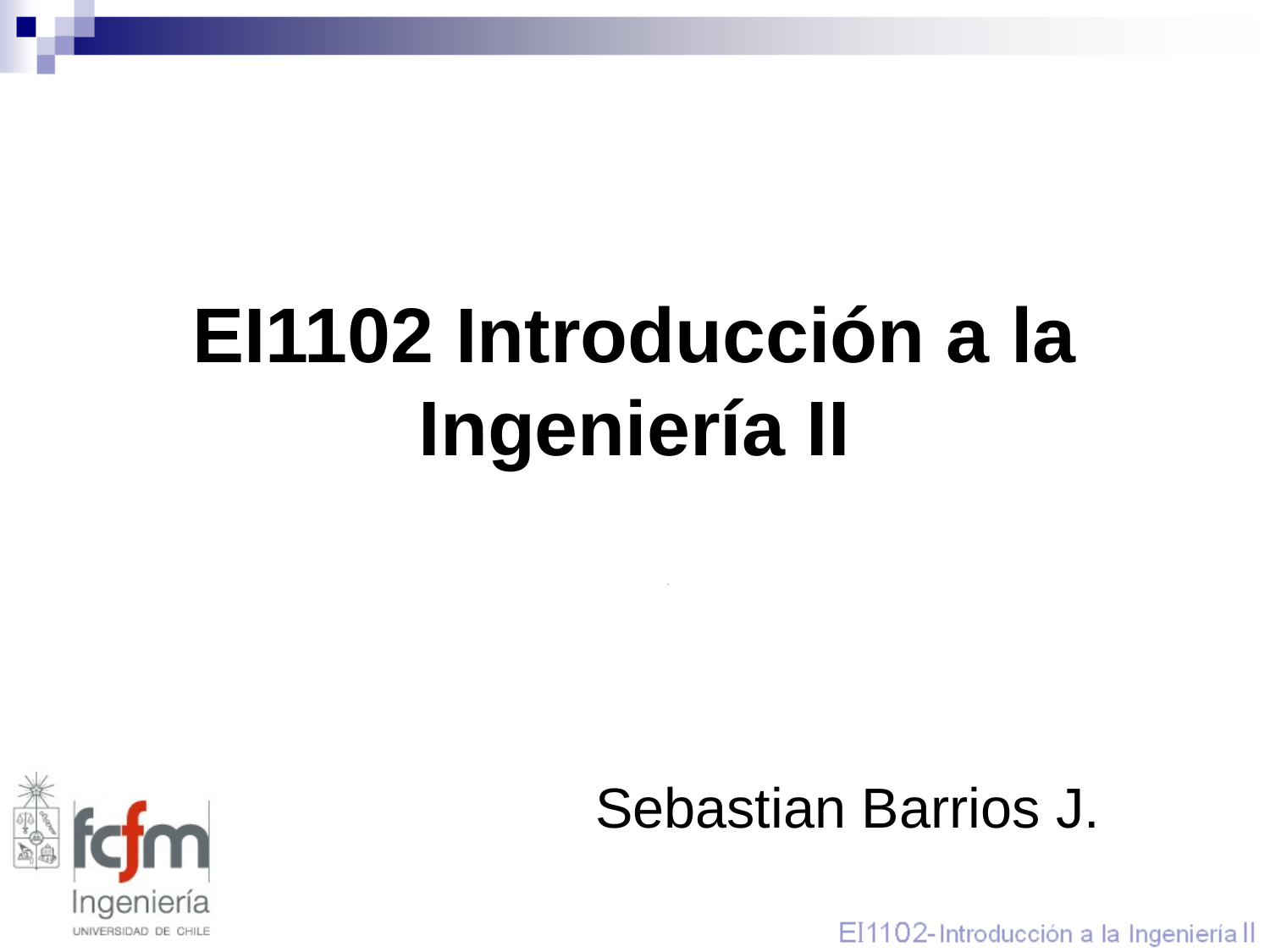

EI1102 Introducción a la Ingeniería II
Sebastian Barrios J.